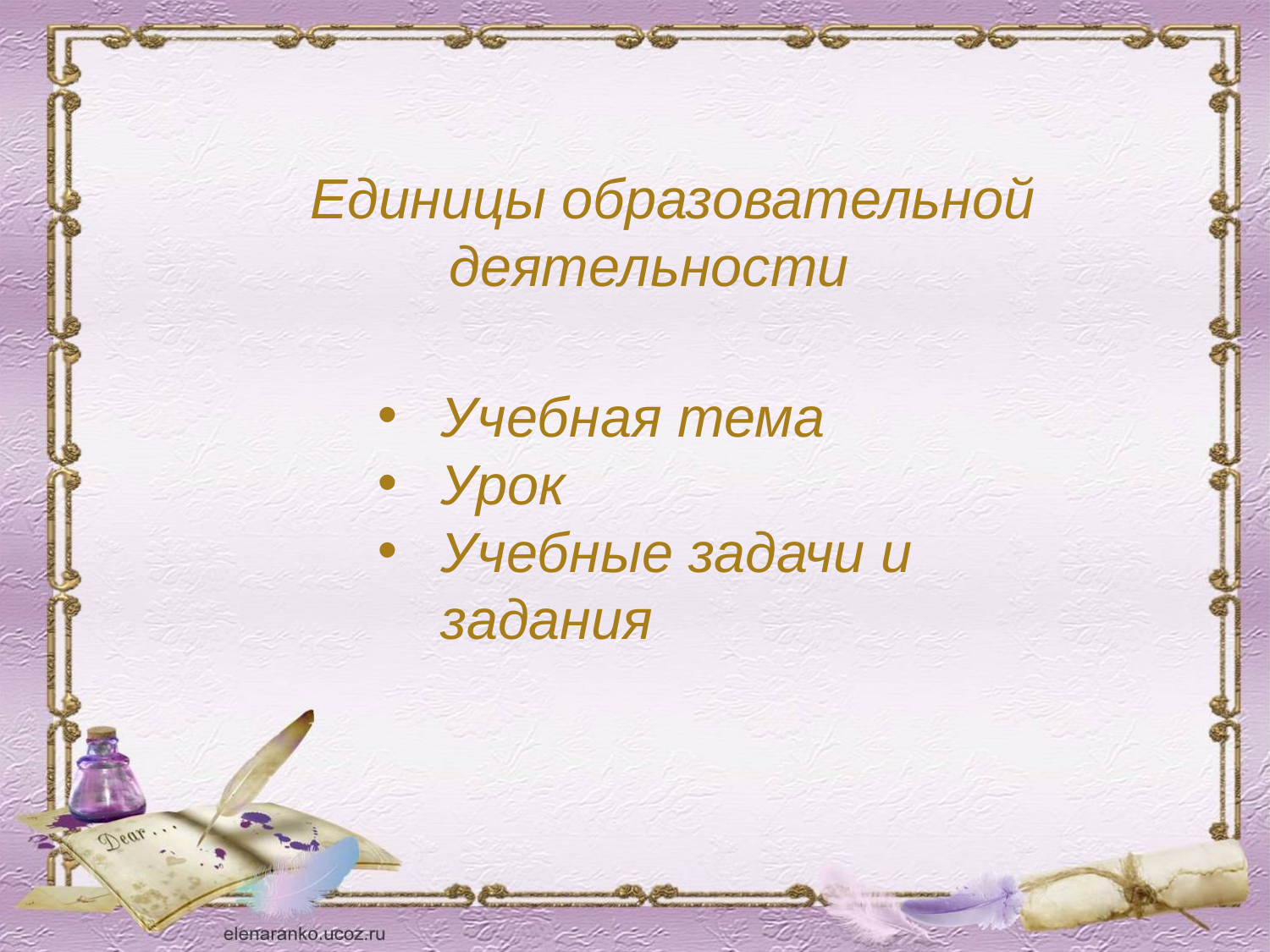

Единицы образовательной деятельности

Учебная тема
Урок
Учебные задачи и задания